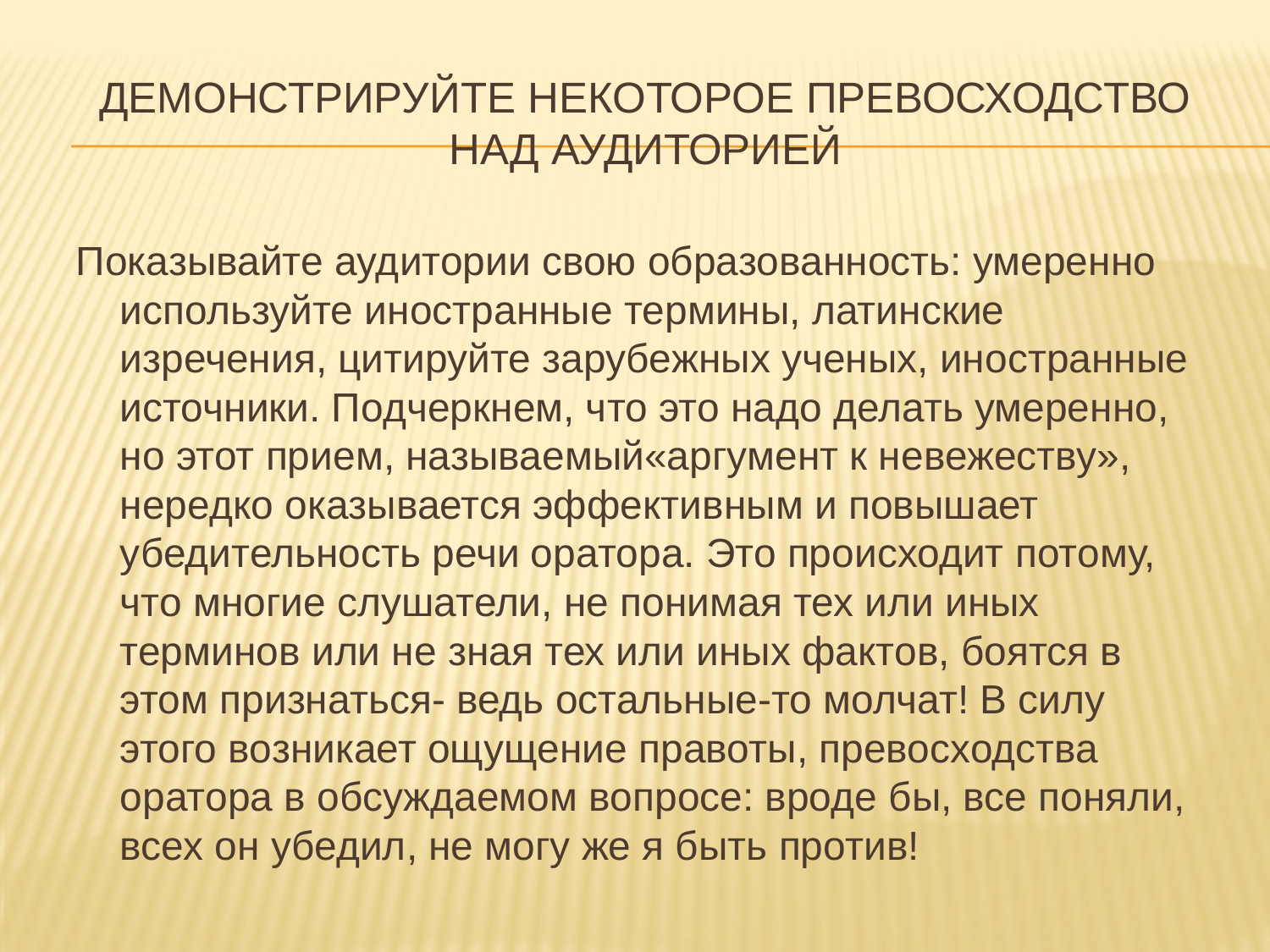

# Демонстрируйте некоторое превосходство над аудиторией
Показывайте аудитории свою образованность: умеренно используйте иностранные термины, латинские изречения, цитируйте зарубежных ученых, иностранные источники. Подчеркнем, что это надо делать умеренно, но этот прием, называемый«аргумент к невежеству», нередко оказывается эффективным и повышает убедительность речи оратора. Это происходит потому, что многие слушатели, не понимая тех или иных терминов или не зная тех или иных фактов, боятся в этом признаться- ведь остальные-то молчат! В силу этого возникает ощущение правоты, превосходства оратора в обсуждаемом вопросе: вроде бы, все поняли, всех он убедил, не могу же я быть против!